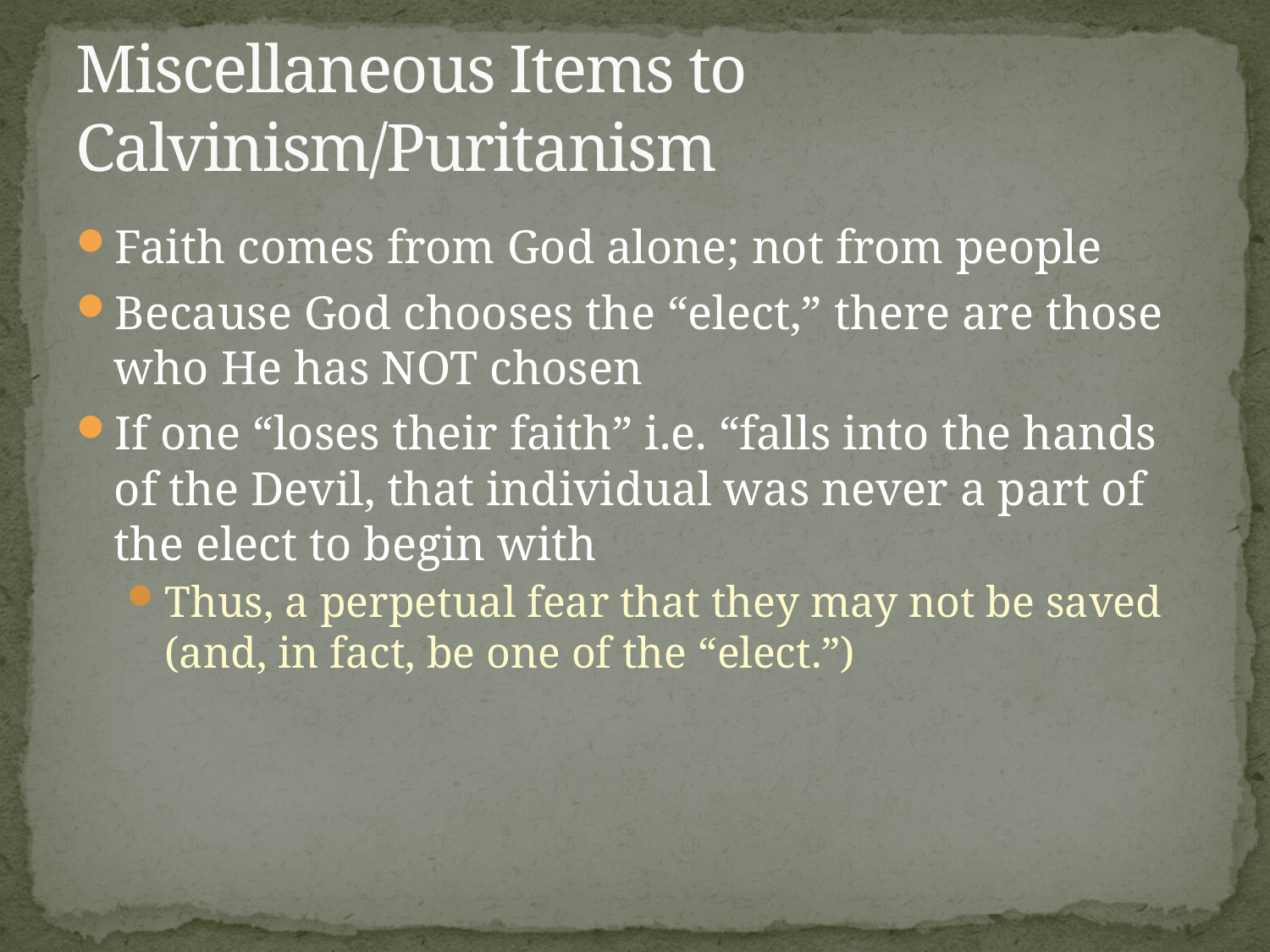

# Miscellaneous Items to Calvinism/Puritanism
Faith comes from God alone; not from people
Because God chooses the “elect,” there are those who He has NOT chosen
If one “loses their faith” i.e. “falls into the hands of the Devil, that individual was never a part of the elect to begin with
Thus, a perpetual fear that they may not be saved (and, in fact, be one of the “elect.”)